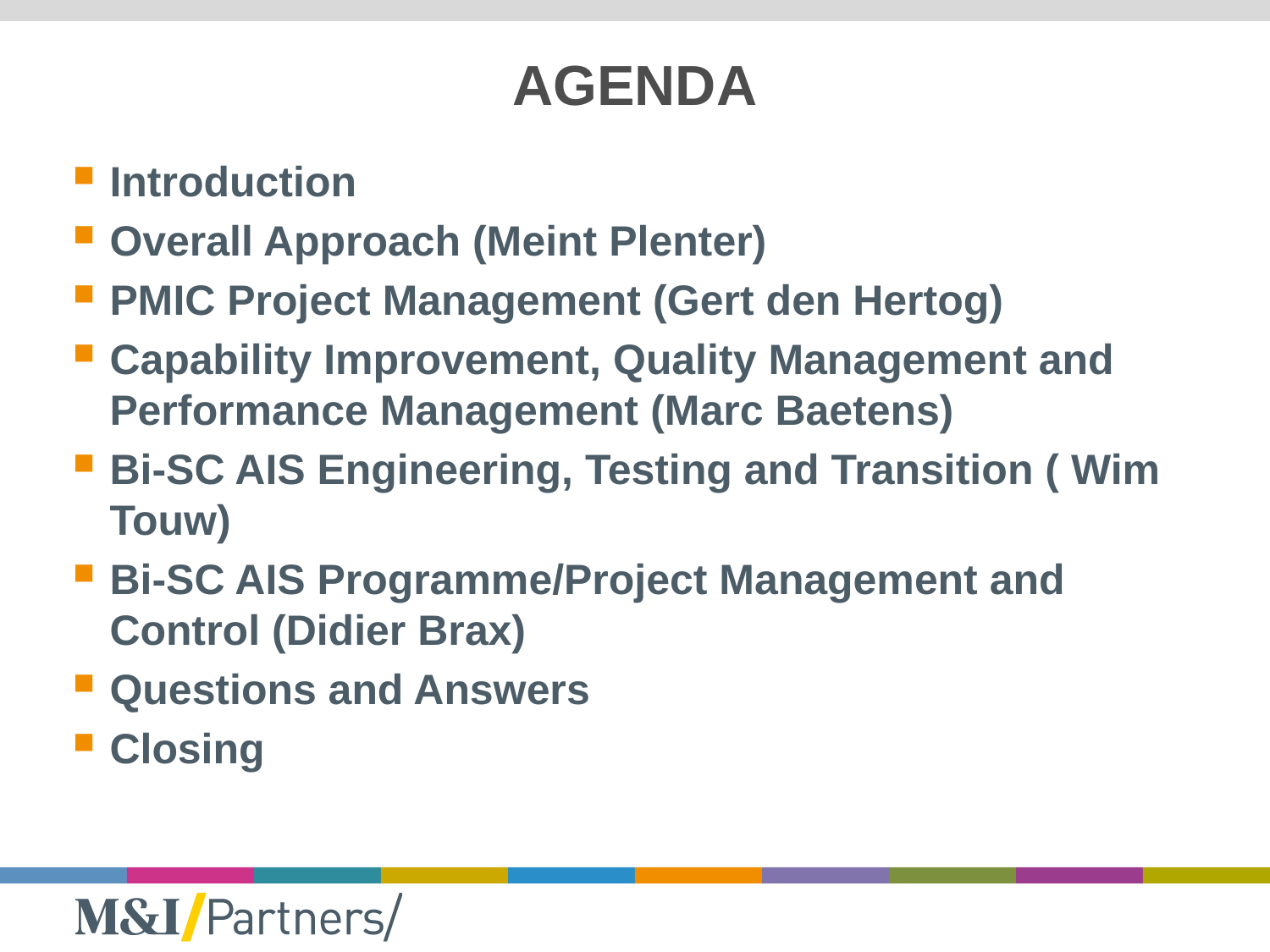

# AGENDA
Introduction
Overall Approach (Meint Plenter)
PMIC Project Management (Gert den Hertog)
Capability Improvement, Quality Management and Performance Management (Marc Baetens)
Bi-SC AIS Engineering, Testing and Transition ( Wim Touw)
Bi-SC AIS Programme/Project Management and Control (Didier Brax)
Questions and Answers
Closing